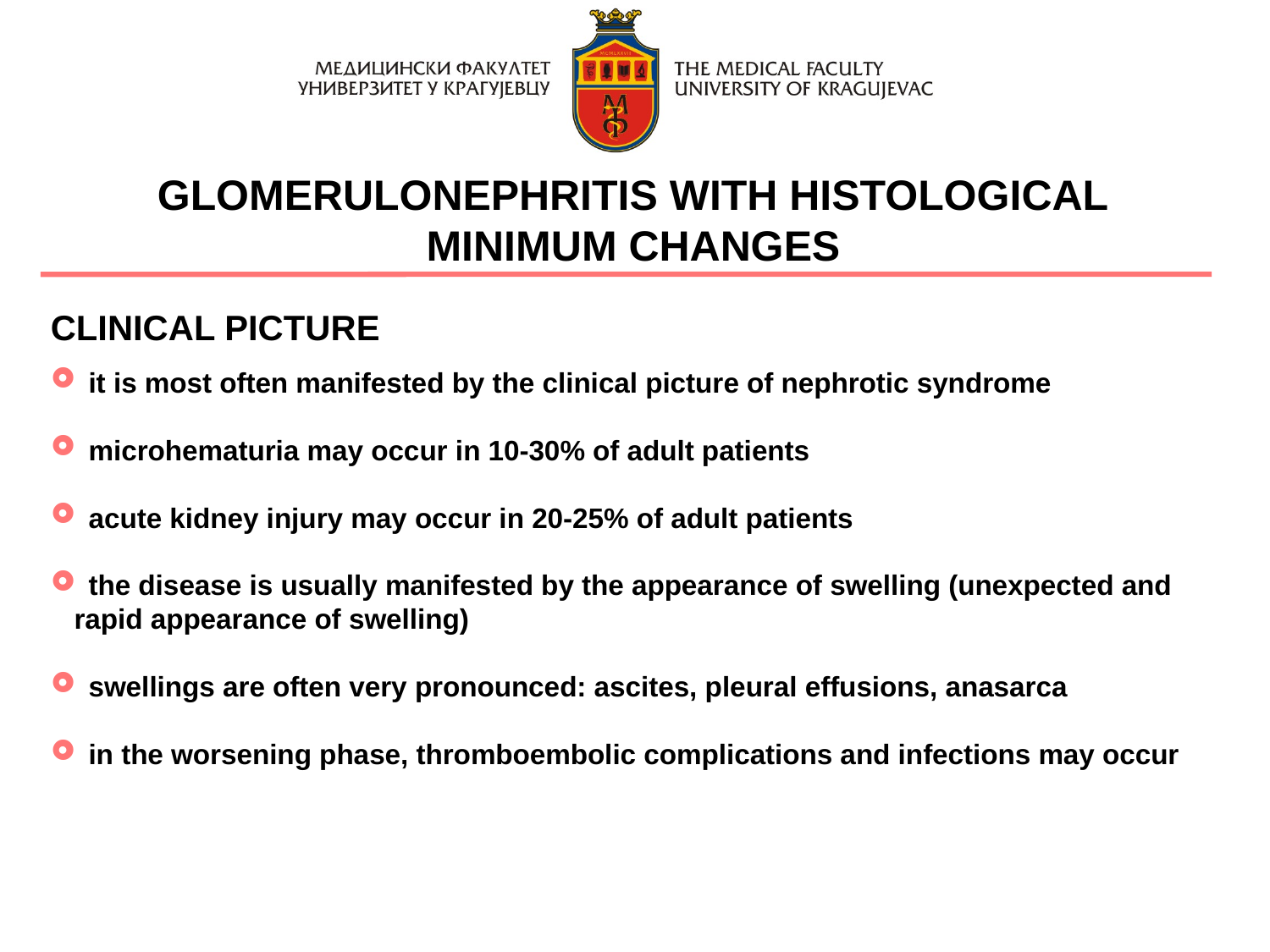

GLOMERULONEPHRITIS WITH HISTOLOGICAL
MINIMUM CHANGES
CLINICAL PICTURE

 it is most often manifested by the clinical picture of nephrotic syndrome

 microhematuria may occur in 10-30% of adult patients

 acute kidney injury may occur in 20-25% of adult patients

 the disease is usually manifested by the appearance of swelling (unexpected and
   rapid appearance of swelling)

 swellings are often very pronounced: ascites, pleural effusions, anasarca

 in the worsening phase, thromboembolic complications and infections may occur